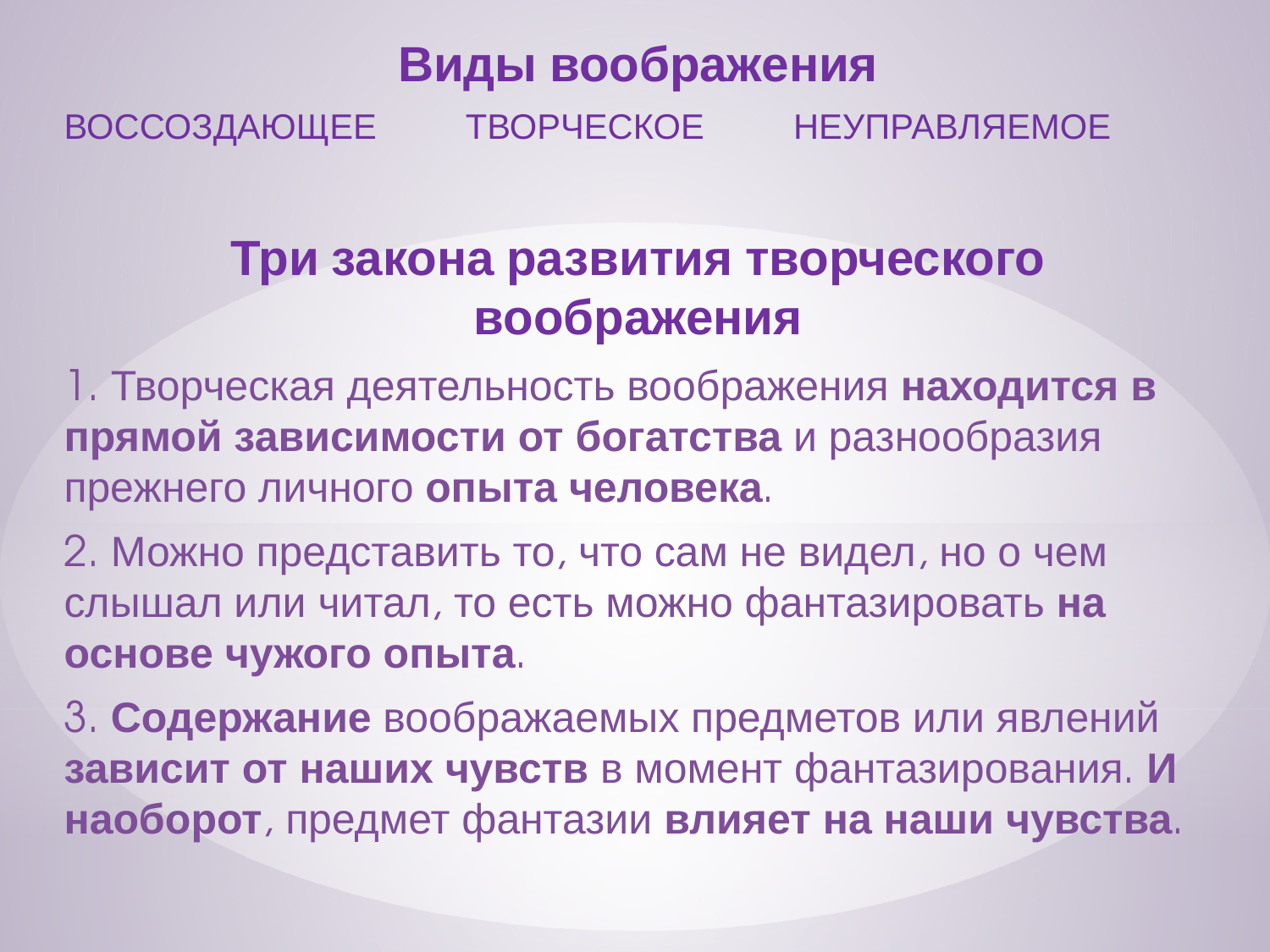

Виды воображения
ВОССОЗДАЮЩЕЕ          ТВОРЧЕСКОЕ          НЕУПРАВЛЯЕМОЕ

Три закона развития творческого воображения
1. Творческая деятельность воображения находится в прямой зависимости от богатства и разнообразия прежнего личного опыта человека.
2. Можно представить то, что сам не видел, но о чем слышал или читал, то есть можно фантазировать на основе чужого опыта.
3. Содержание воображаемых предметов или явлений зависит от наших чувств в момент фантазирования. И наоборот, предмет фантазии влияет на наши чувства.